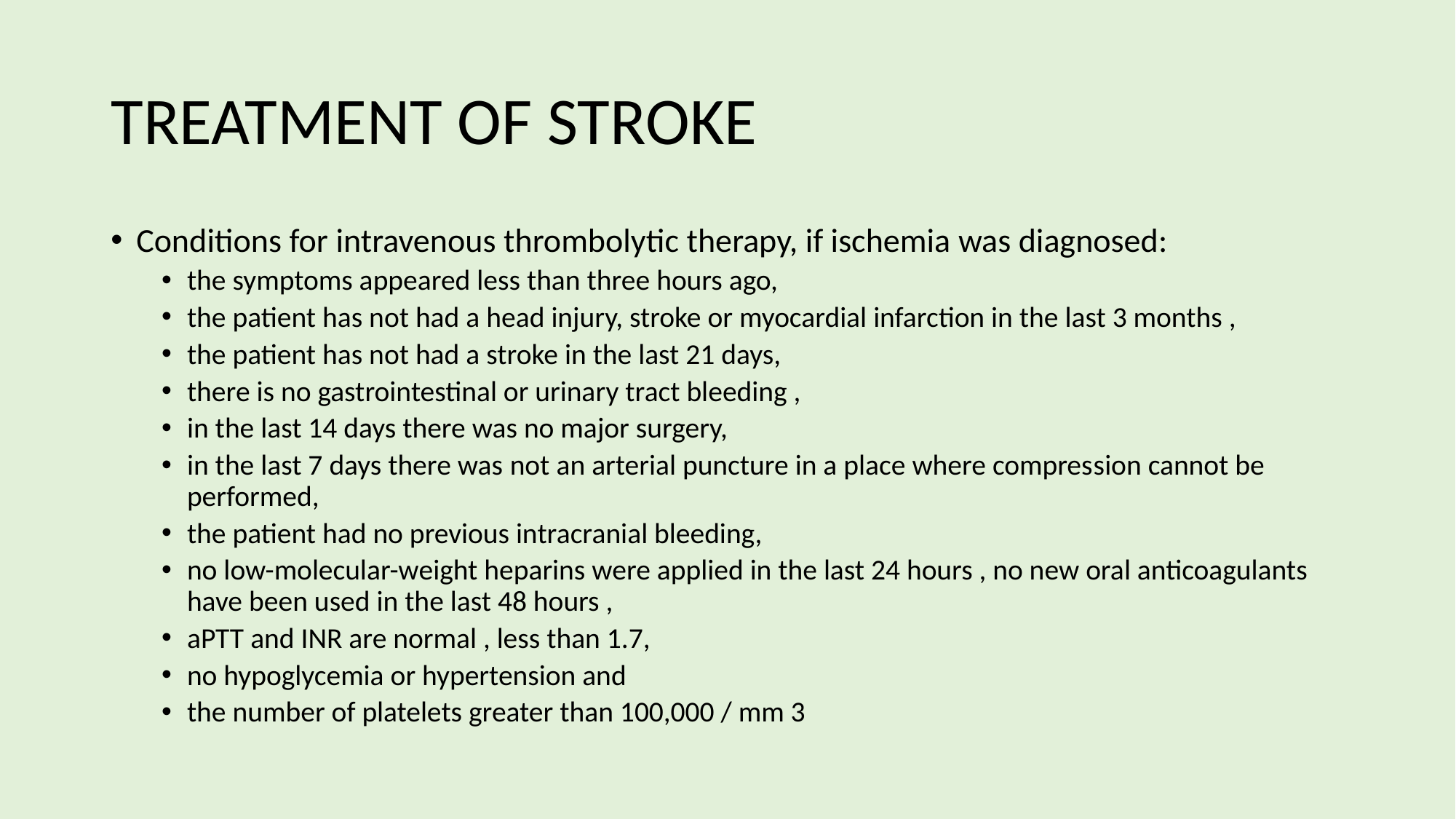

# TREATMENT OF STROKE
Conditions for intravenous thrombolytic therapy, if ischemia was diagnosed:
the symptoms appeared less than three hours ago,
the patient has not had a head injury, stroke or myocardial infarction in the last 3 months ,
the patient has not had a stroke in the last 21 days,
there is no gastrointestinal or urinary tract bleeding ,
in the last 14 days there was no major surgery,
in the last 7 days there was not an arterial puncture in a place where compression cannot be performed,
the patient had no previous intracranial bleeding,
no low-molecular-weight heparins were applied in the last 24 hours , no new oral anticoagulants have been used in the last 48 hours ,
aPTT and INR are normal , less than 1.7,
no hypoglycemia or hypertension and
the number of platelets greater than 100,000 / mm 3